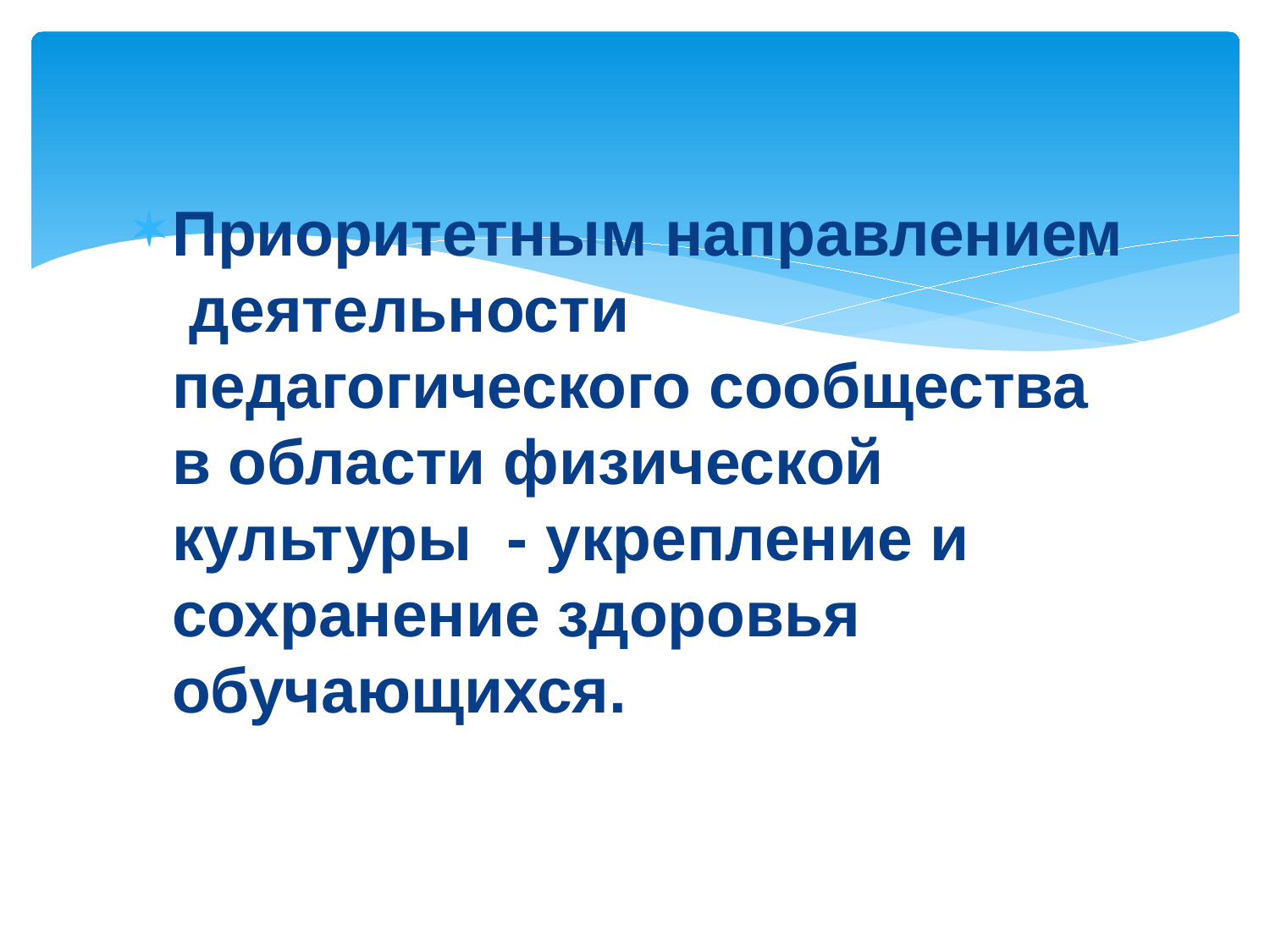

Приоритетным направлением  деятельности педагогического сообщества в области физической культуры  - укрепление и сохранение здоровья обучающихся.